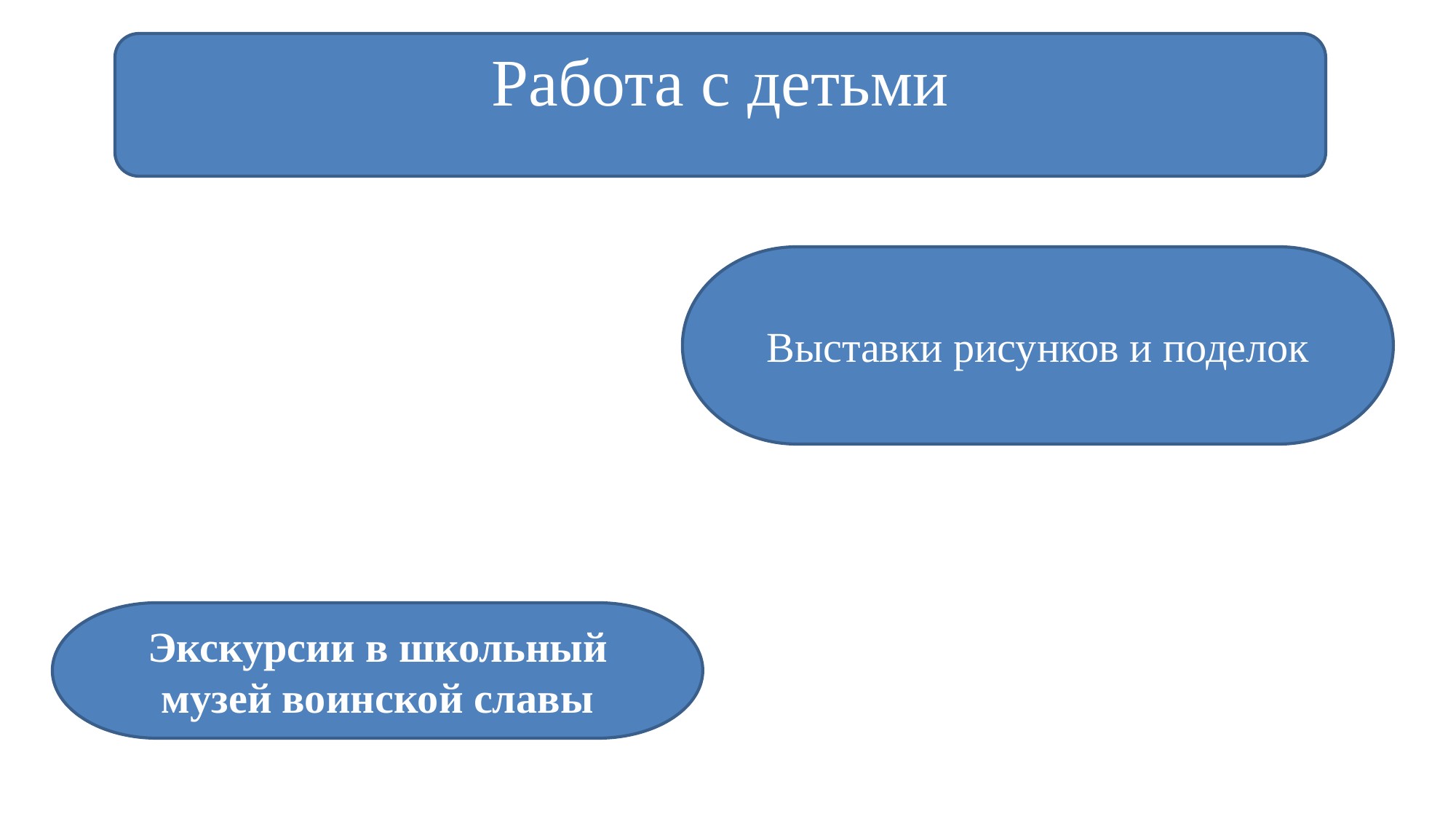

Работа с детьми

Выставки рисунков и поделок

Экскурсии в школьный музей воинской славы